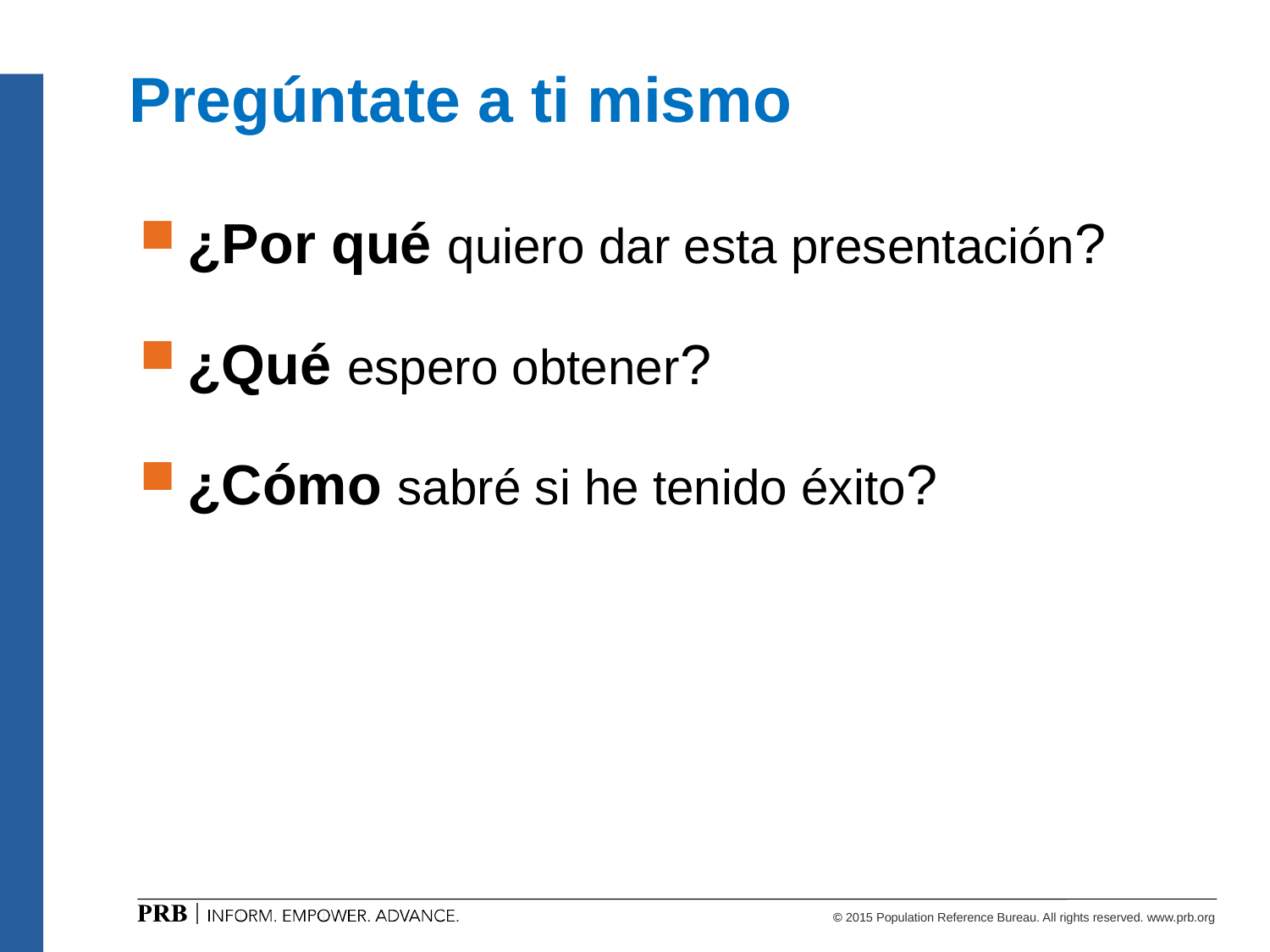

# Pregúntate a ti mismo
¿Por qué quiero dar esta presentación?
¿Qué espero obtener?
¿Cómo sabré si he tenido éxito?